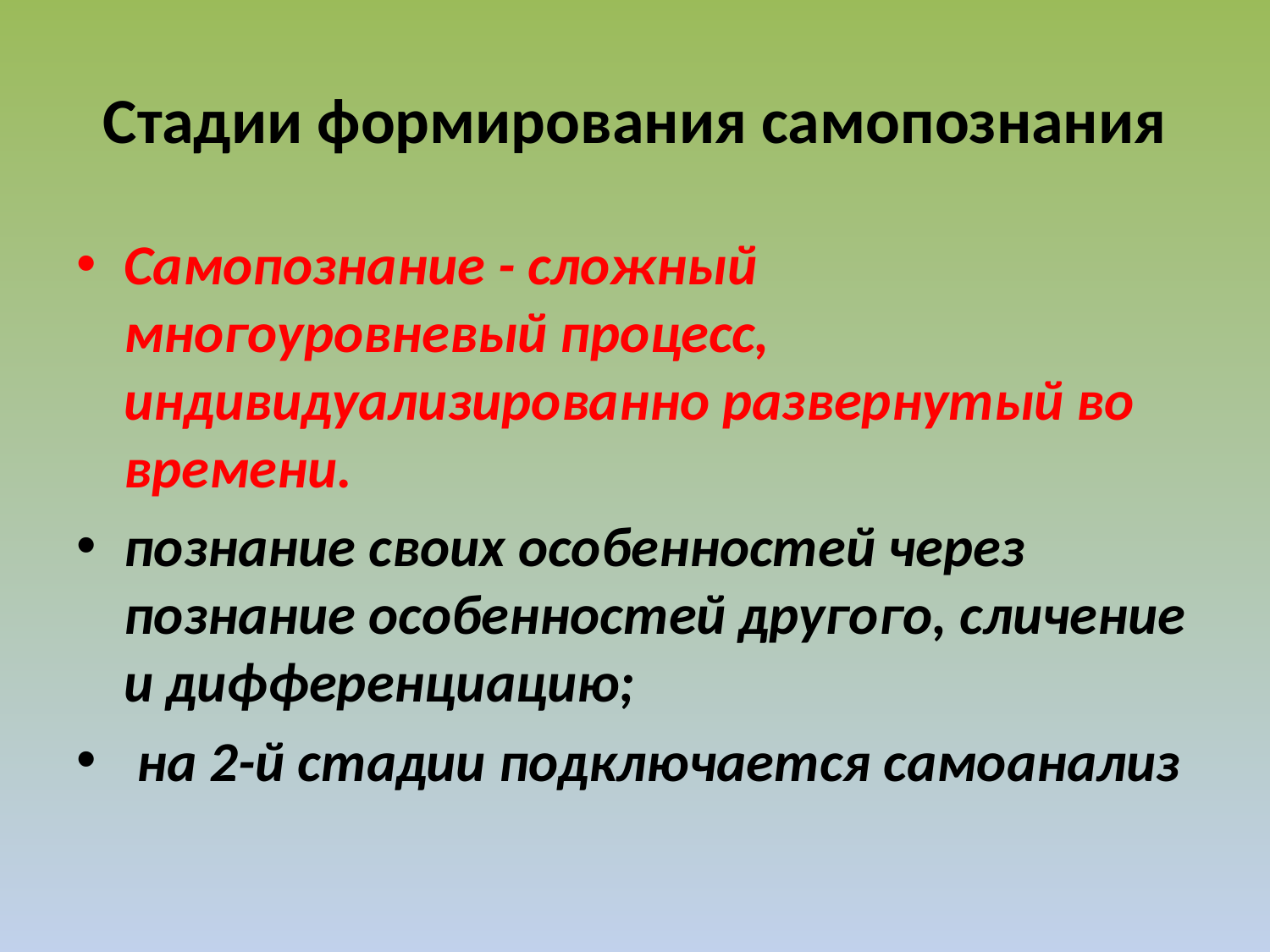

# Стадии формирования самопознания
Самопознание - сложный многоуровневый процесс, индивидуализированно развернутый во времени.
познание своих особенностей через познание особенностей другого, сличение и дифференциацию;
 на 2-й стадии подключается самоанализ